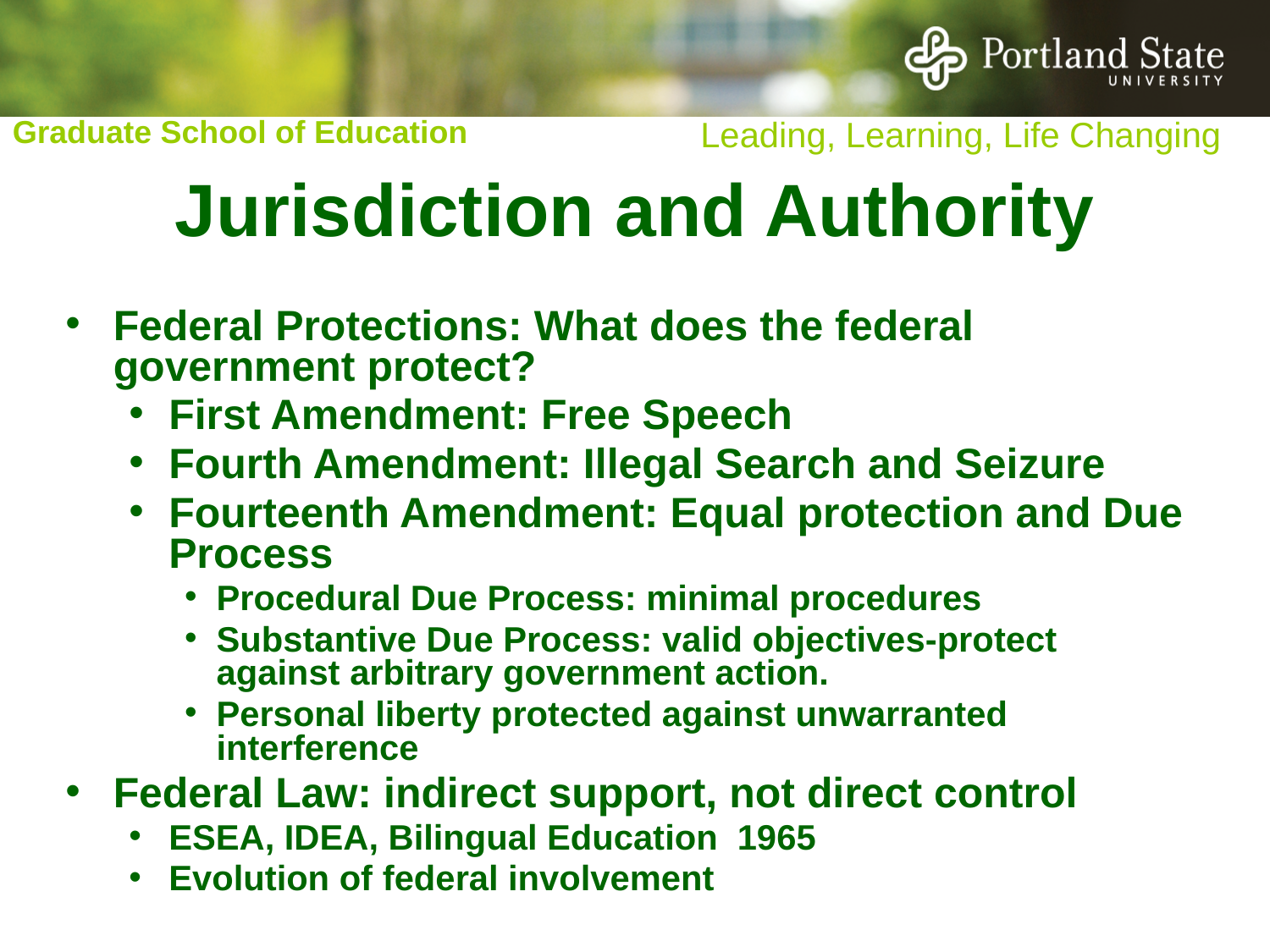

Jurisdiction and Authority
Federal Protections: What does the federal government protect?
First Amendment: Free Speech
Fourth Amendment: Illegal Search and Seizure
Fourteenth Amendment: Equal protection and Due Process
Procedural Due Process: minimal procedures
Substantive Due Process: valid objectives-protect against arbitrary government action.
Personal liberty protected against unwarranted interference
Federal Law: indirect support, not direct control
ESEA, IDEA, Bilingual Education  1965
Evolution of federal involvement